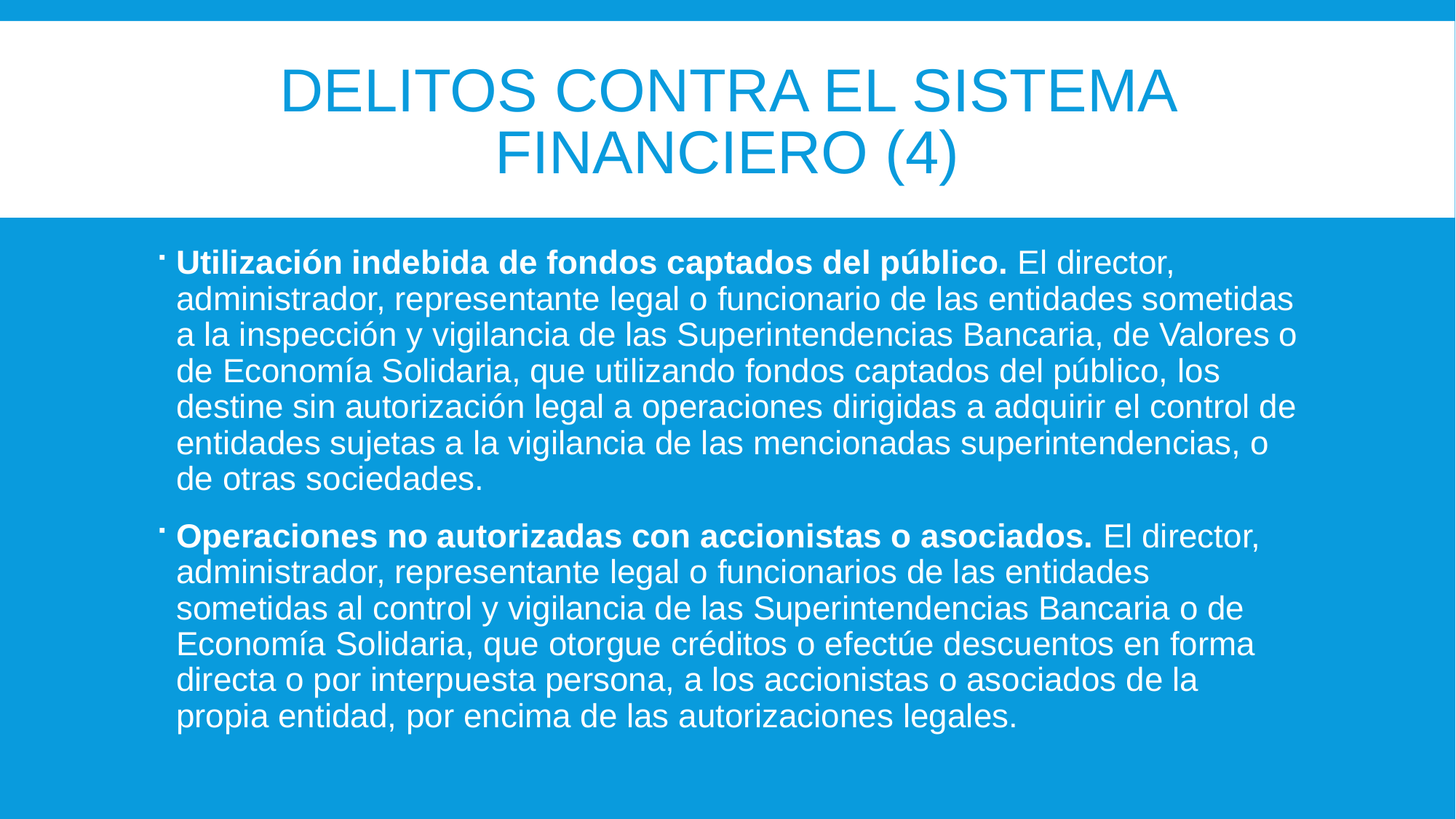

# Delitos contra el sistema financiero (4)
Utilización indebida de fondos captados del público. El director, administrador, representante legal o funcionario de las entidades sometidas a la inspección y vigilancia de las Superintendencias Bancaria, de Valores o de Economía Solidaria, que utilizando fondos captados del público, los destine sin autorización legal a operaciones dirigidas a adquirir el control de entidades sujetas a la vigilancia de las mencionadas superintendencias, o de otras sociedades.
Operaciones no autorizadas con accionistas o asociados. El director, administrador, representante legal o funcionarios de las entidades sometidas al control y vigilancia de las Superintendencias Bancaria o de Economía Solidaria, que otorgue créditos o efectúe descuentos en forma directa o por interpuesta persona, a los accionistas o asociados de la propia entidad, por encima de las autorizaciones legales.